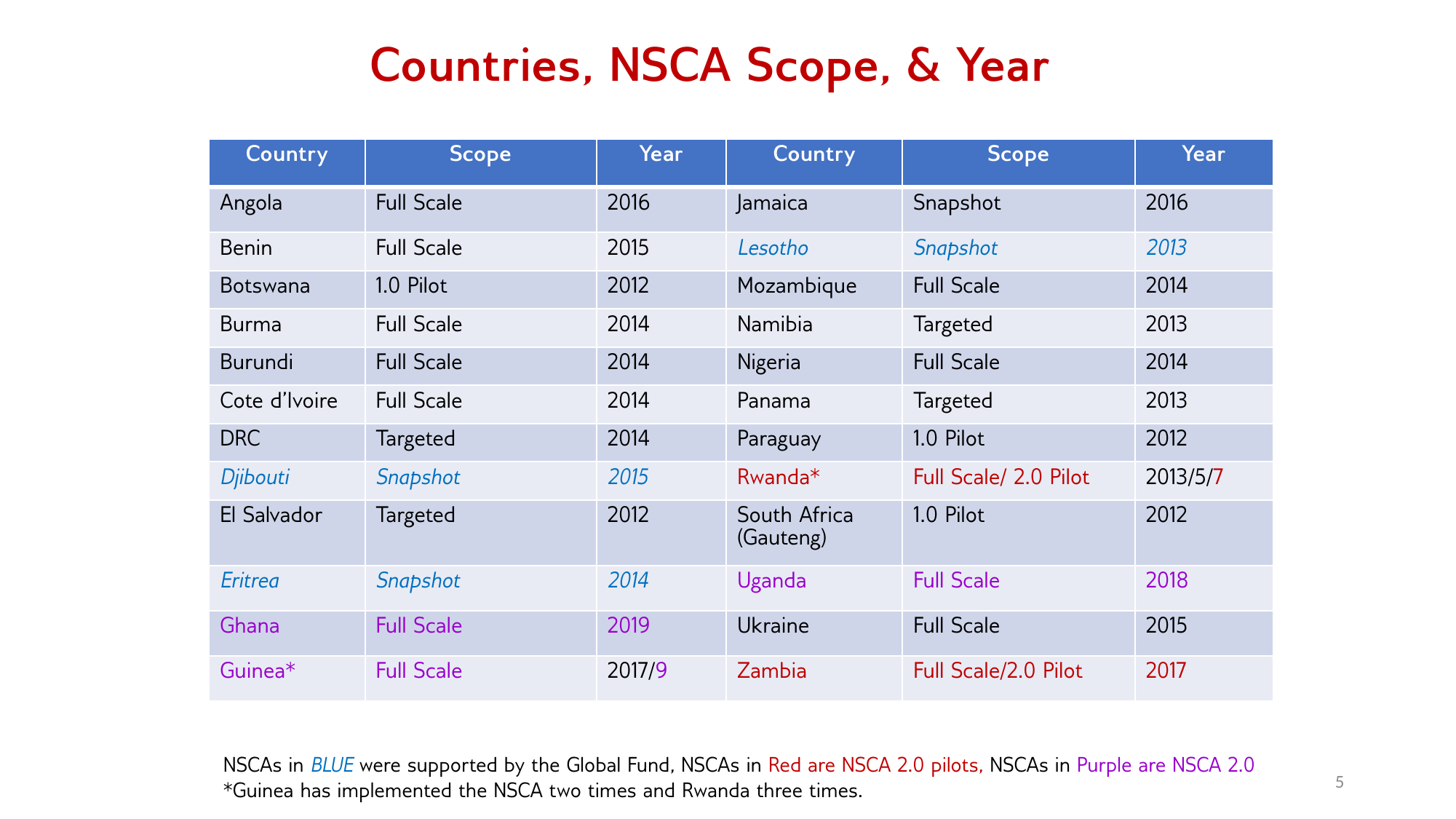

Countries, NSCA Scope, & Year
| Country | Scope | Year | Country | Scope | Year |
| --- | --- | --- | --- | --- | --- |
| Angola | Full Scale | 2016 | Jamaica | Snapshot | 2016 |
| Benin | Full Scale | 2015 | Lesotho | Snapshot | 2013 |
| Botswana | 1.0 Pilot | 2012 | Mozambique | Full Scale | 2014 |
| Burma | Full Scale | 2014 | Namibia | Targeted | 2013 |
| Burundi | Full Scale | 2014 | Nigeria | Full Scale | 2014 |
| Cote d’Ivoire | Full Scale | 2014 | Panama | Targeted | 2013 |
| DRC | Targeted | 2014 | Paraguay | 1.0 Pilot | 2012 |
| Djibouti | Snapshot | 2015 | Rwanda\* | Full Scale/ 2.0 Pilot | 2013/5/7 |
| El Salvador | Targeted | 2012 | South Africa (Gauteng) | 1.0 Pilot | 2012 |
| Eritrea | Snapshot | 2014 | Uganda | Full Scale | 2018 |
| Ghana | Full Scale | 2019 | Ukraine | Full Scale | 2015 |
| Guinea\* | Full Scale | 2017/9 | Zambia | Full Scale/2.0 Pilot | 2017 |

NSCAs in BLUE were supported by the Global Fund, NSCAs in Red are NSCA 2.0 pilots, NSCAs in Purple are NSCA 2.0
*Guinea has implemented the NSCA two times and Rwanda three times.
5